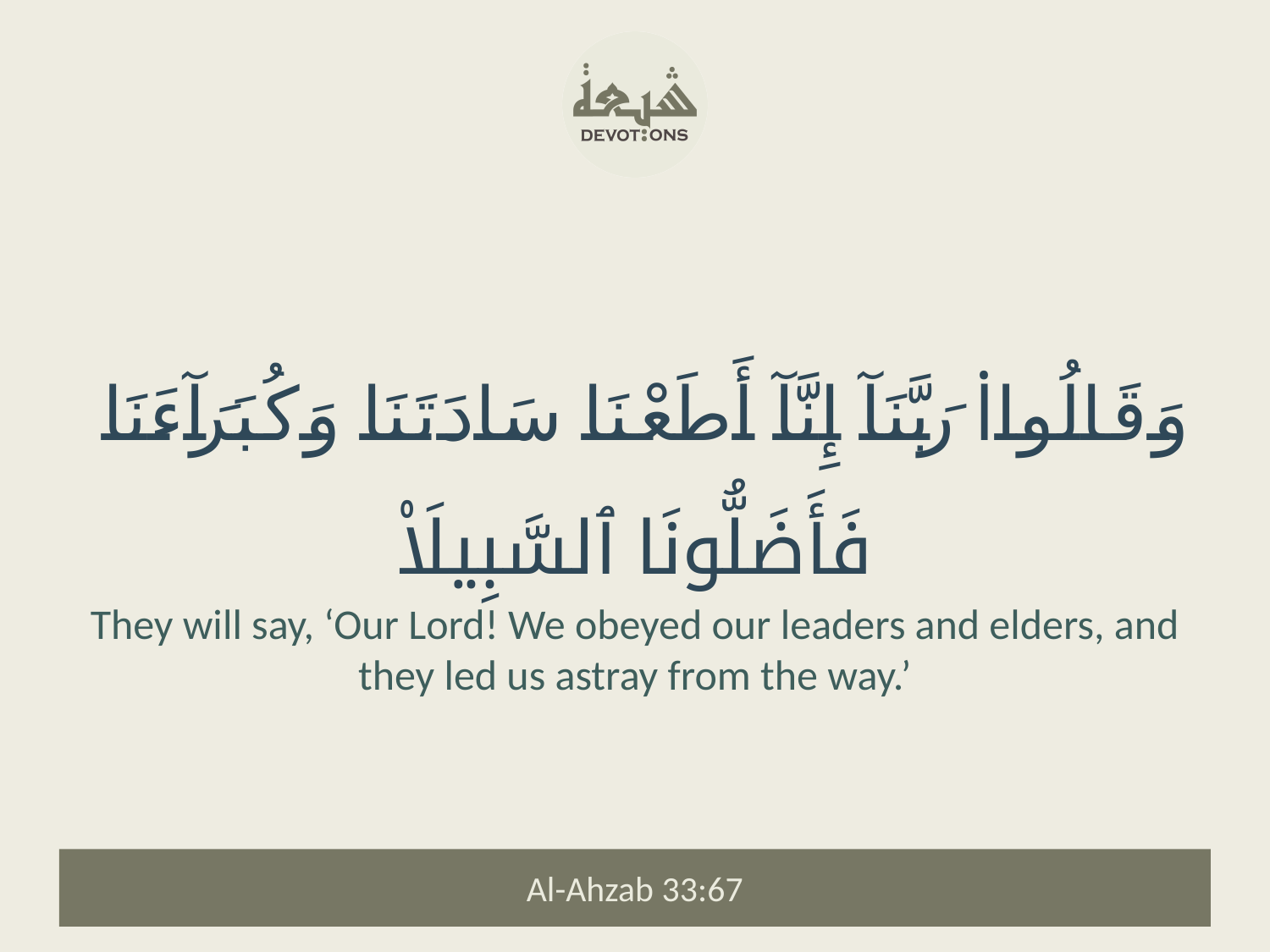

وَقَالُوا۟ رَبَّنَآ إِنَّآ أَطَعْنَا سَادَتَنَا وَكُبَرَآءَنَا فَأَضَلُّونَا ٱلسَّبِيلَا۠
They will say, ‘Our Lord! We obeyed our leaders and elders, and they led us astray from the way.’
Al-Ahzab 33:67